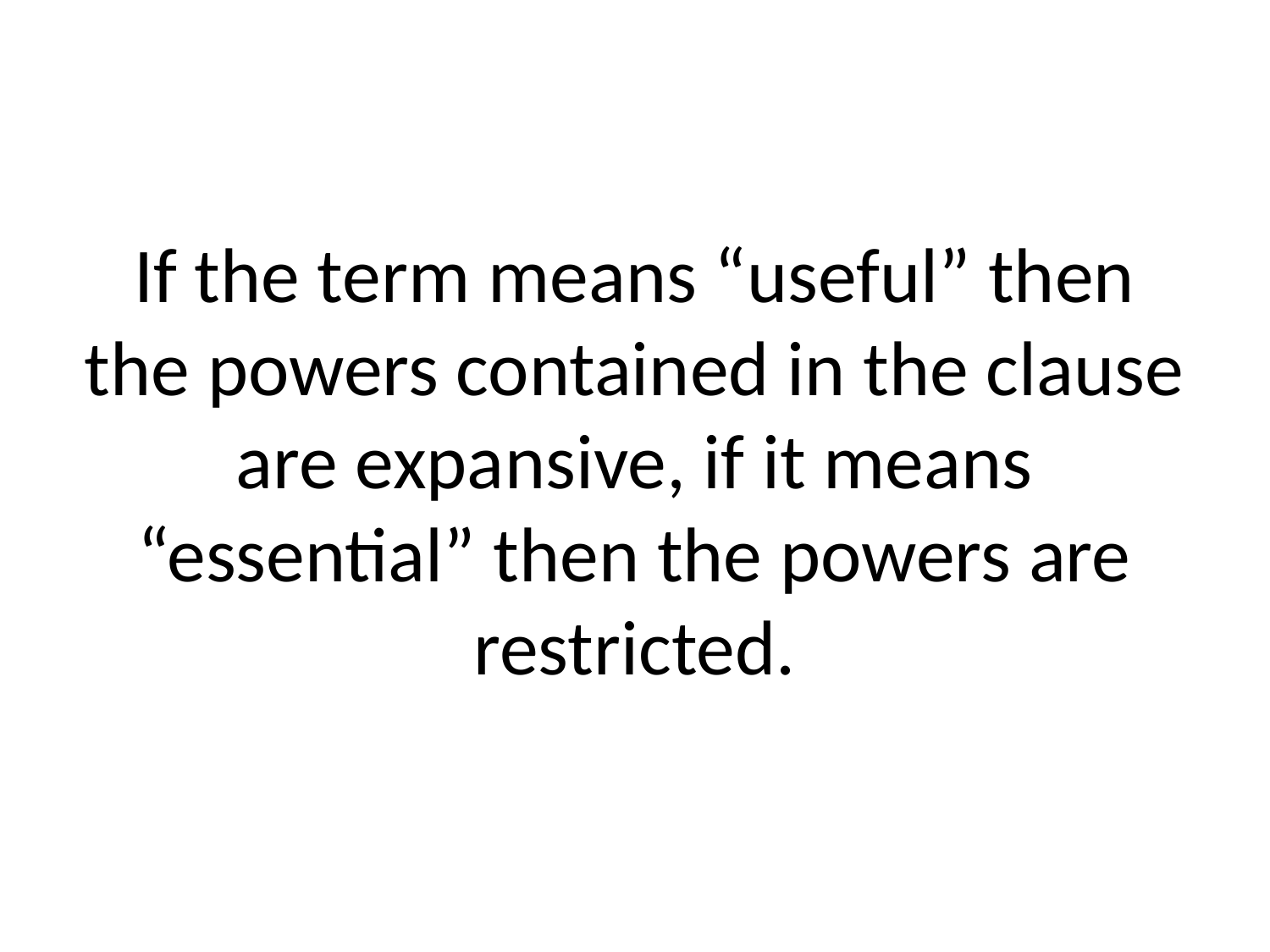

# If the term means “useful” then the powers contained in the clause are expansive, if it means “essential” then the powers are restricted.